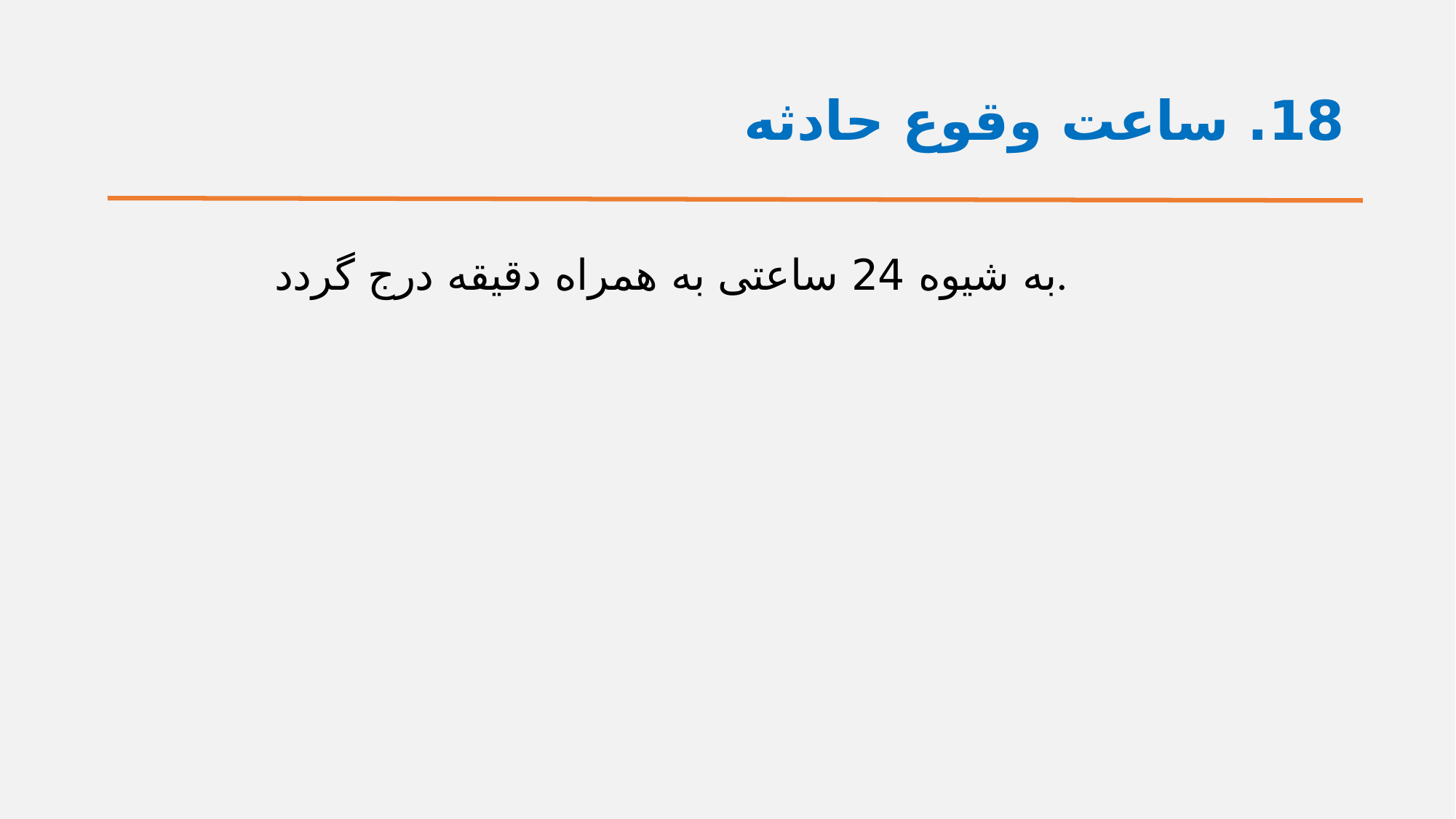

# 18. ساعت وقوع حادثه
به شیوه 24 ساعتی به همراه دقیقه درج گردد.